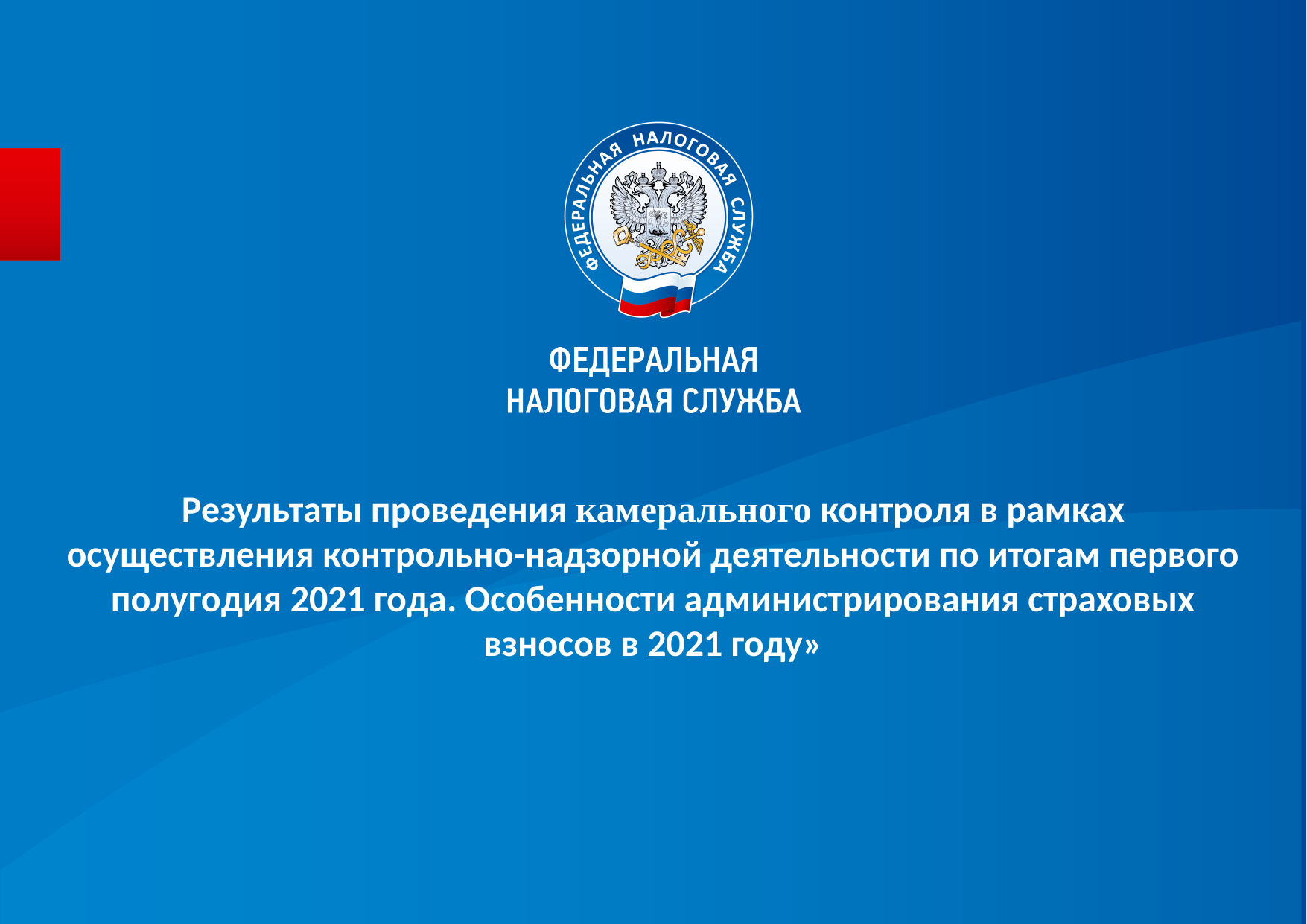

# Результаты проведения камерального контроля в рамках осуществления контрольно-надзорной деятельности по итогам первого полугодия 2021 года. Особенности администрирования страховых взносов в 2021 году»